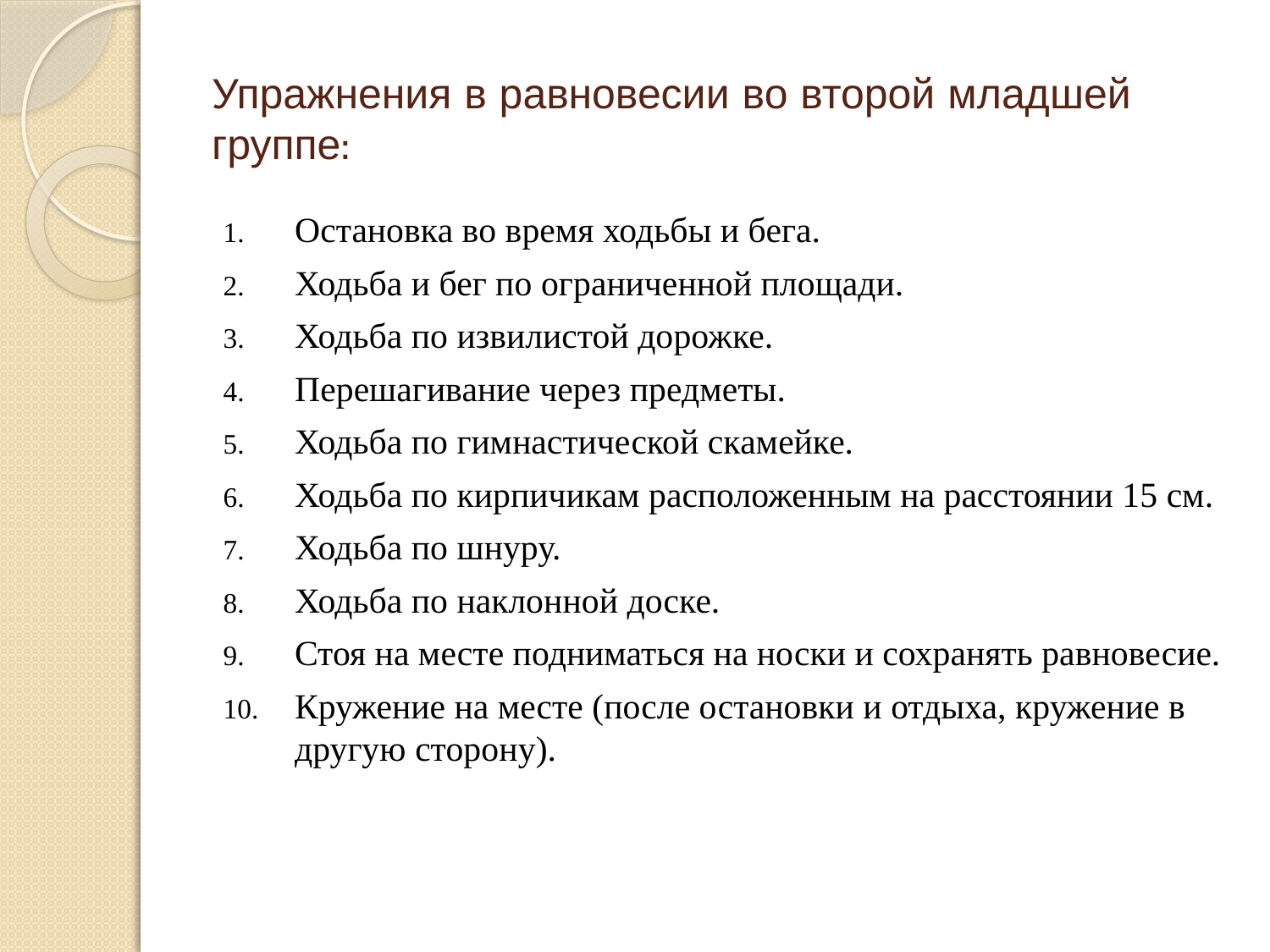

# Упражнения в равновесии во второй младшей группе:
Остановка во время ходьбы и бега.
Ходьба и бег по ограниченной площади.
Ходьба по извилистой дорожке.
Перешагивание через предметы.
Ходьба по гимнастической скамейке.
Ходьба по кирпичикам расположенным на расстоянии 15 см.
Ходьба по шнуру.
Ходьба по наклонной доске.
Стоя на месте подниматься на носки и сохранять равновесие.
Кружение на месте (после остановки и отдыха, кружение в другую сторону).